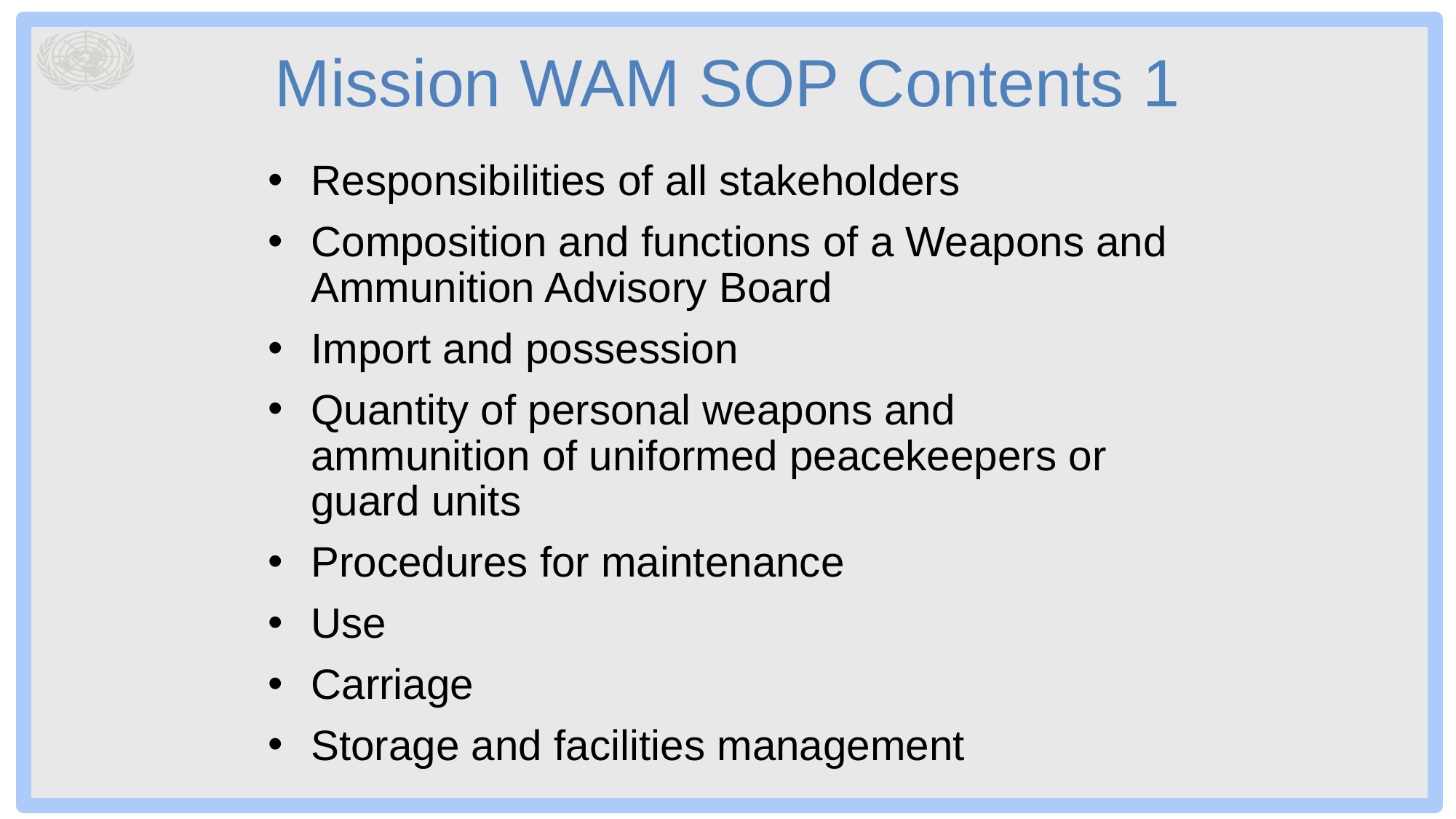

# Mission WAM SOP Contents 1
Responsibilities of all stakeholders
Composition and functions of a Weapons and Ammunition Advisory Board
Import and possession
Quantity of personal weapons and ammunition of uniformed peacekeepers or guard units
Procedures for maintenance
Use
Carriage
Storage and facilities management